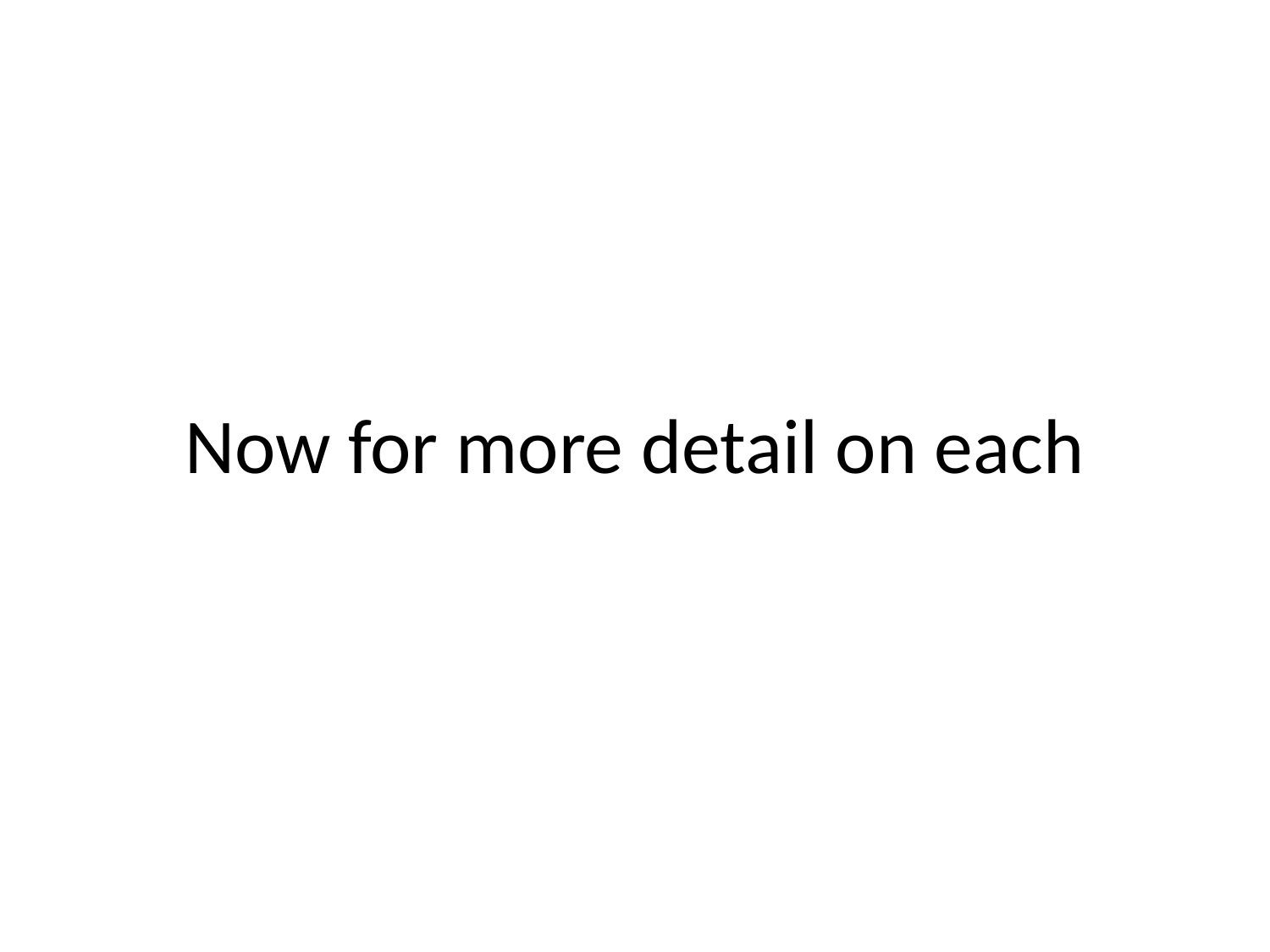

# Now for more detail on each